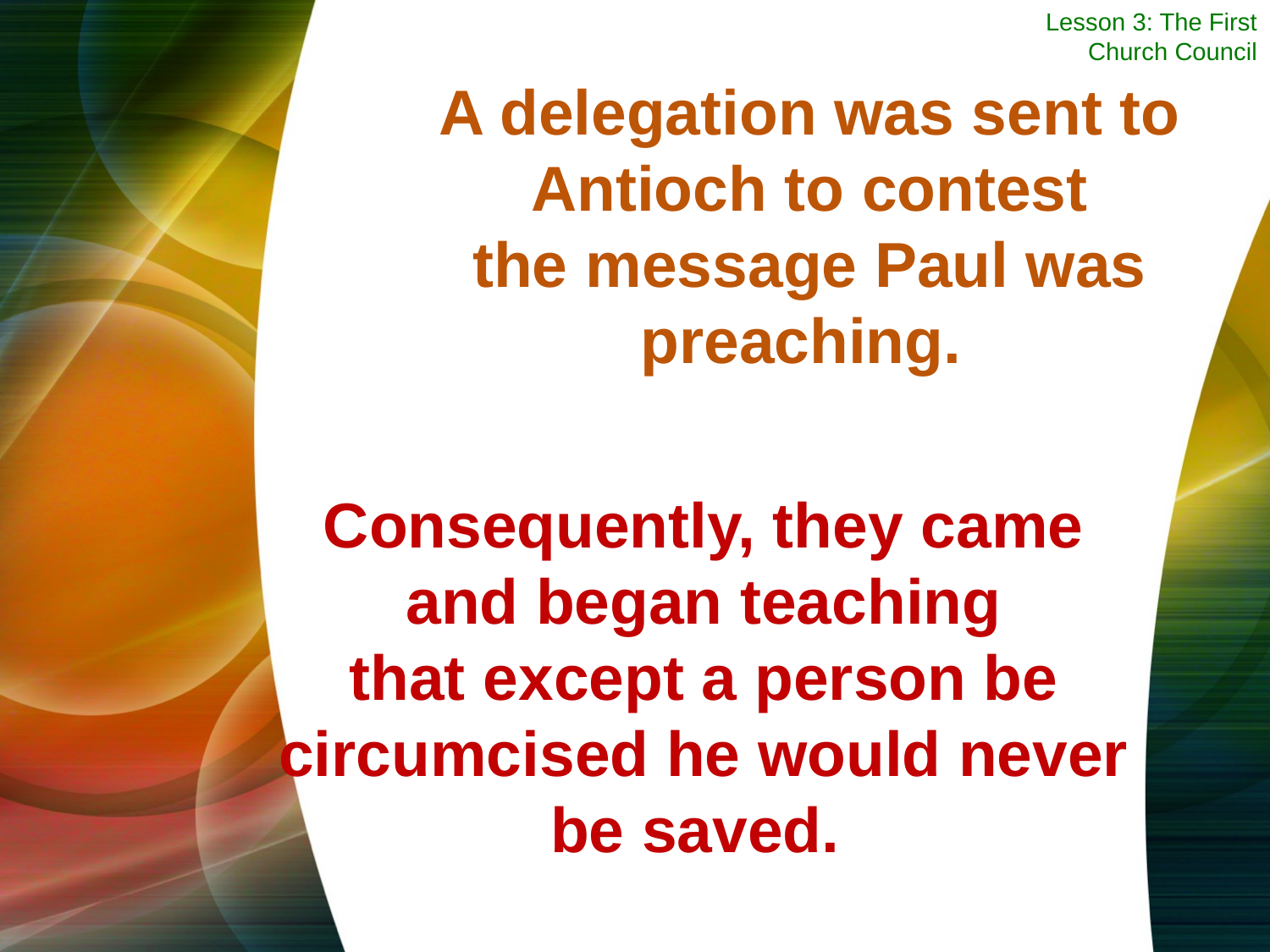

Lesson 3: The First Church Council
A delegation was sent to Antioch to contest
the message Paul was preaching.
Consequently, they came and began teaching
that except a person be circumcised he would never be saved.